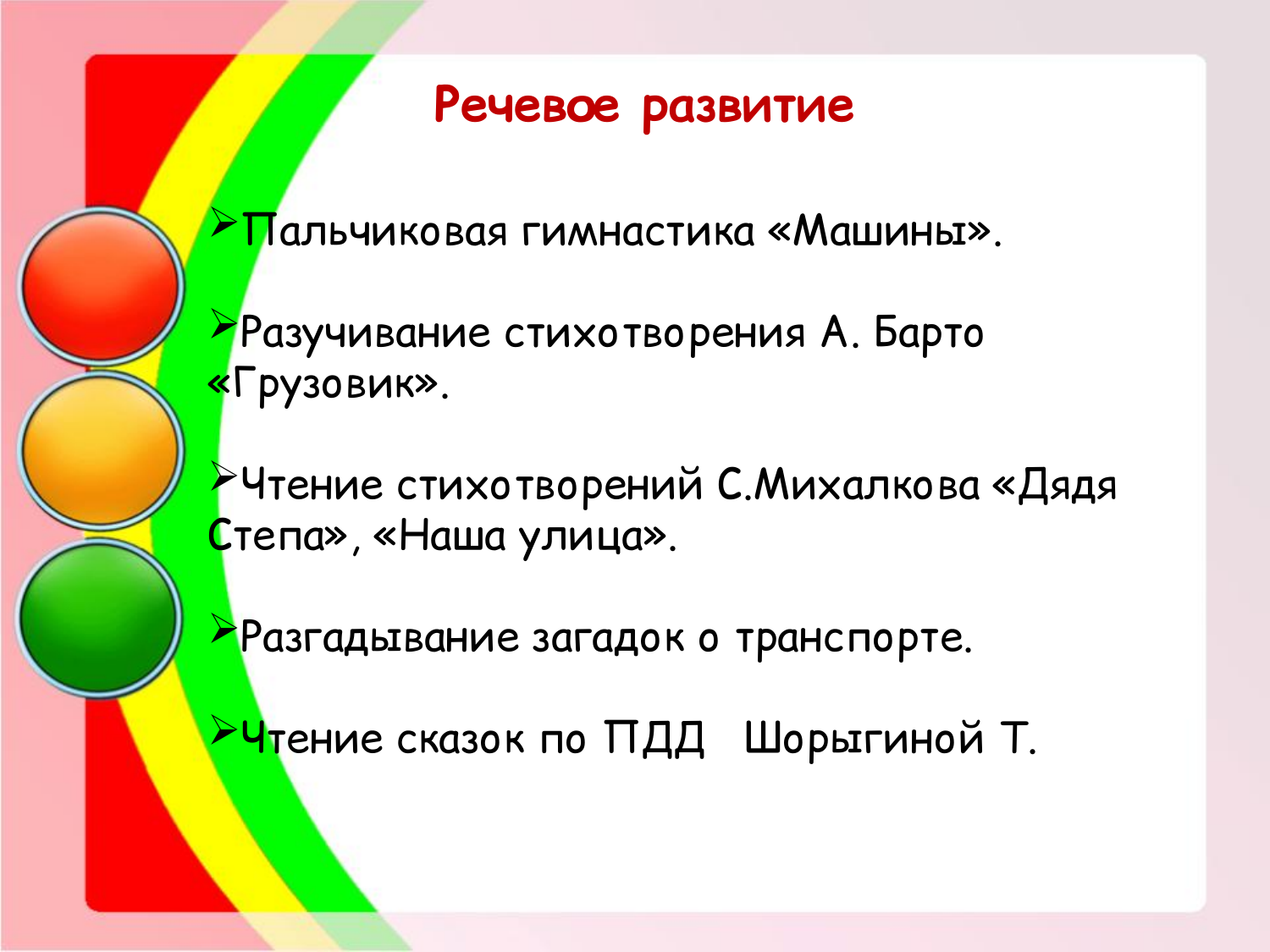

Речевое развитие
Пальчиковая гимнастика «Машины».

Разучивание стихотворения А. Барто «Грузовик».

Чтение стихотворений С.Михалкова «Дядя Степа», «Наша улица».

Разгадывание загадок о транспорте.

Чтение сказок по ПДД   Шорыгиной Т.